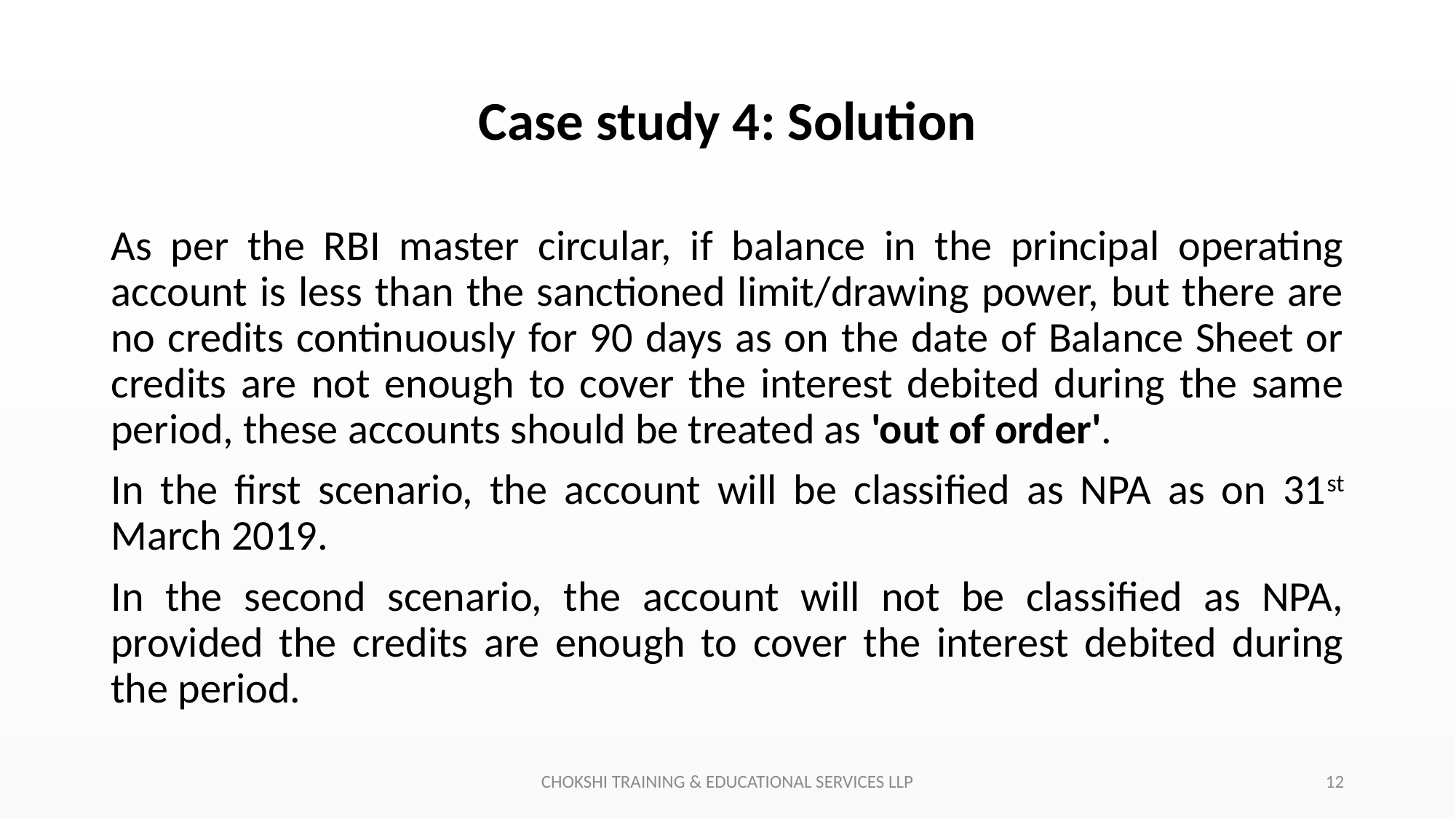

# Case study 4: Solution
As per the RBI master circular, if balance in the principal operating account is less than the sanctioned limit/drawing power, but there are no credits continuously for 90 days as on the date of Balance Sheet or credits are not enough to cover the interest debited during the same period, these accounts should be treated as 'out of order'.
In the first scenario, the account will be classified as NPA as on 31st March 2019.
In the second scenario, the account will not be classified as NPA, provided the credits are enough to cover the interest debited during the period.

CHOKSHI TRAINING & EDUCATIONAL SERVICES LLP
12